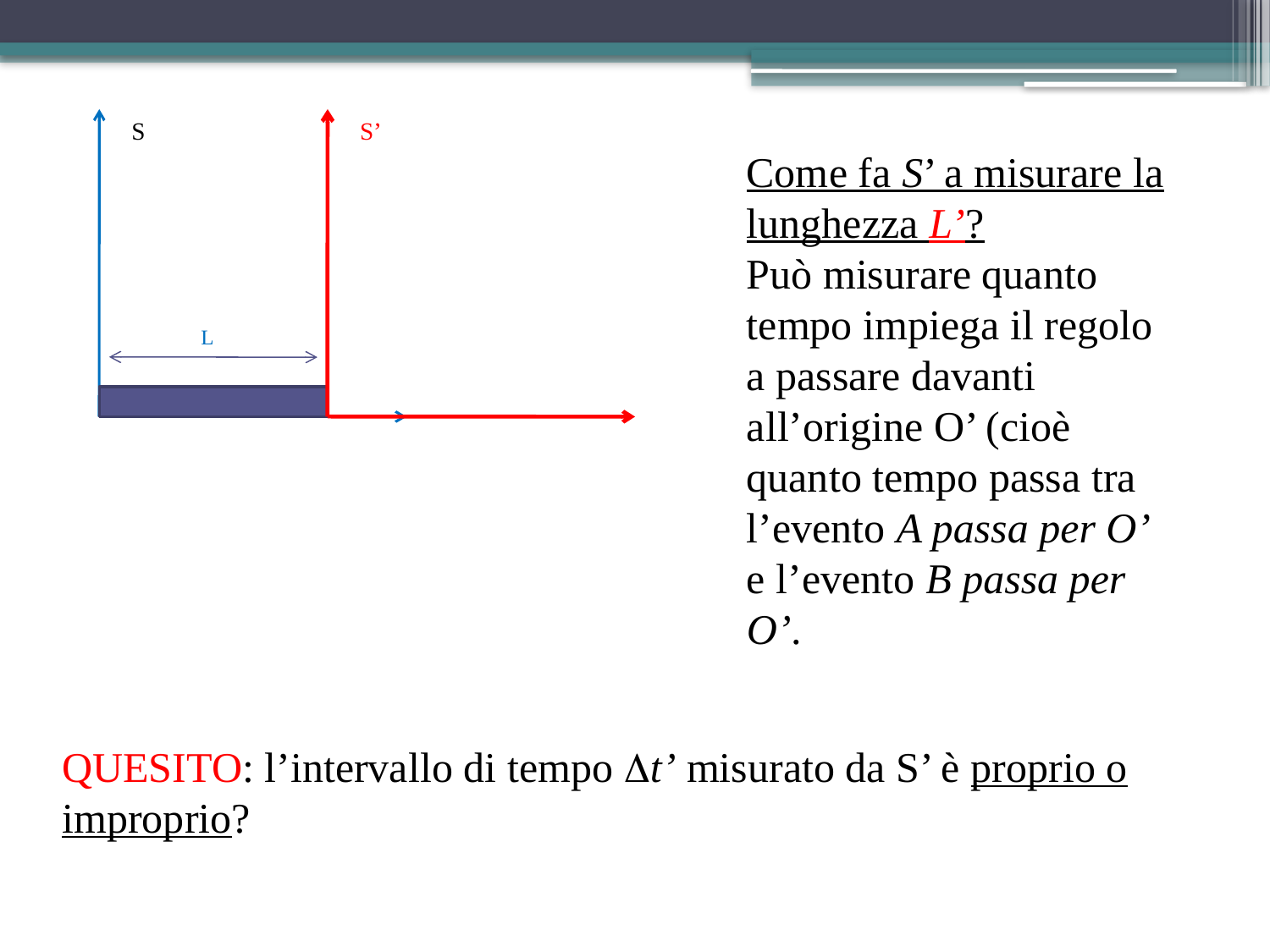

S’
S
L

Come fa S’ a misurare la lunghezza L’?
Può misurare quanto tempo impiega il regolo a passare davanti all’origine O’ (cioè quanto tempo passa tra l’evento A passa per O’ e l’evento B passa per O’.
QUESITO: l’intervallo di tempo Δt’ misurato da S’ è proprio o improprio?